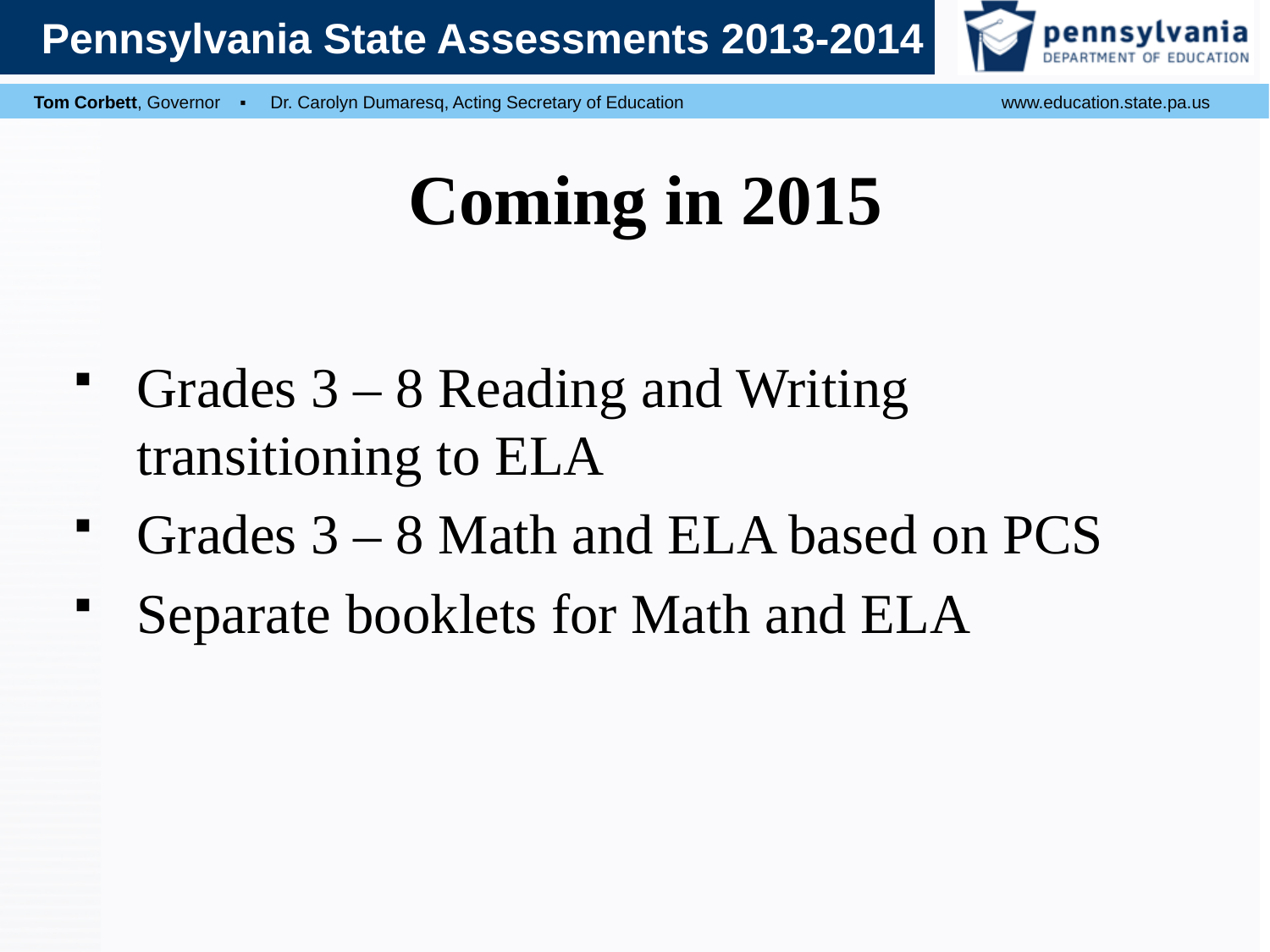

# Coming in 2015
Grades 3 – 8 Reading and Writing transitioning to ELA
Grades 3 – 8 Math and ELA based on PCS
Separate booklets for Math and ELA